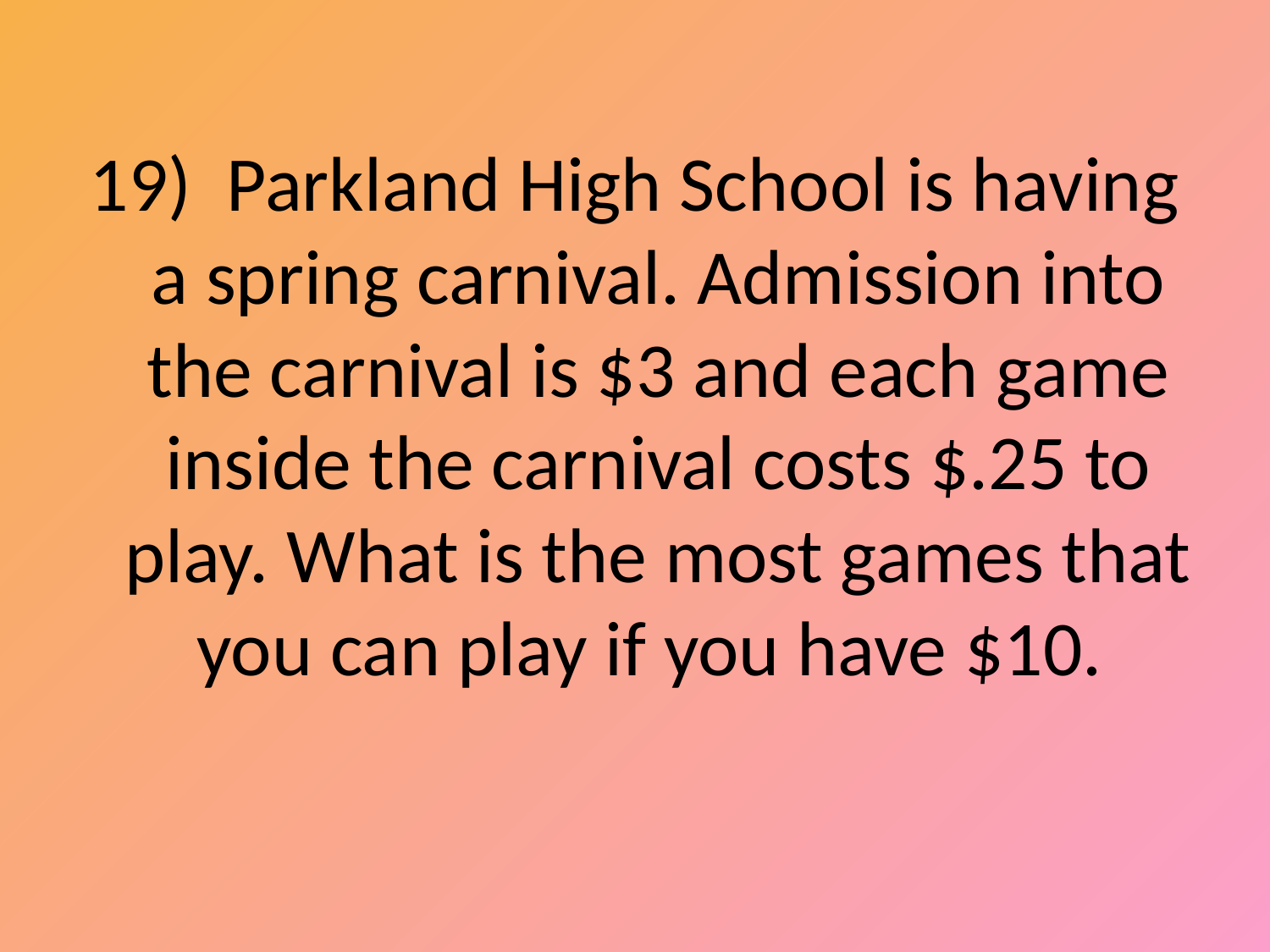

19)  Parkland High School is having a spring carnival. Admission into the carnival is $3 and each game inside the carnival costs $.25 to play. What is the most games that you can play if you have $10.